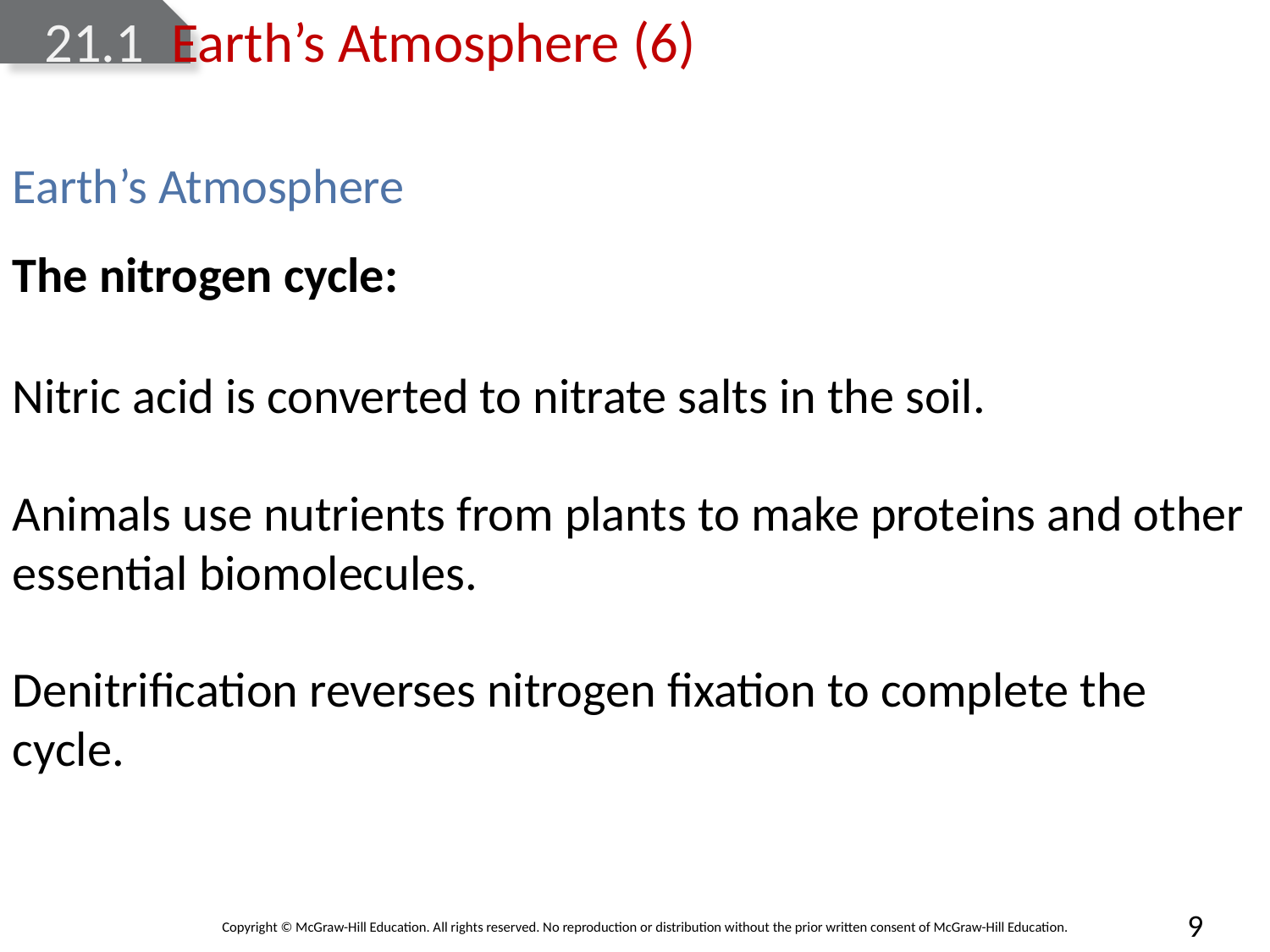

# 21.1	Earth’s Atmosphere (6)
Earth’s Atmosphere
The nitrogen cycle:
Nitric acid is converted to nitrate salts in the soil.
Animals use nutrients from plants to make proteins and other essential biomolecules.
Denitrification reverses nitrogen fixation to complete the cycle.